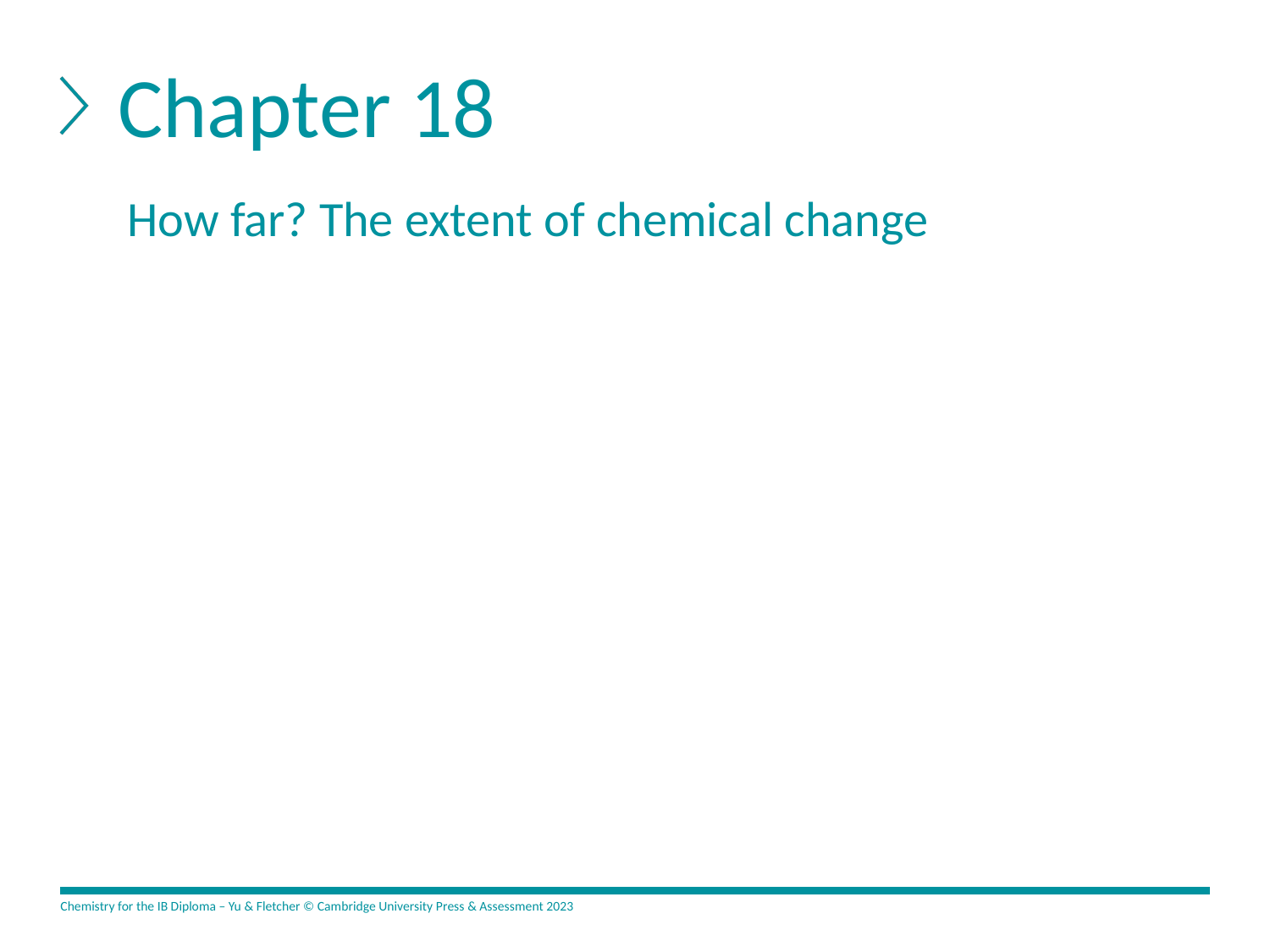

# Chapter 18
How far? The extent of chemical change